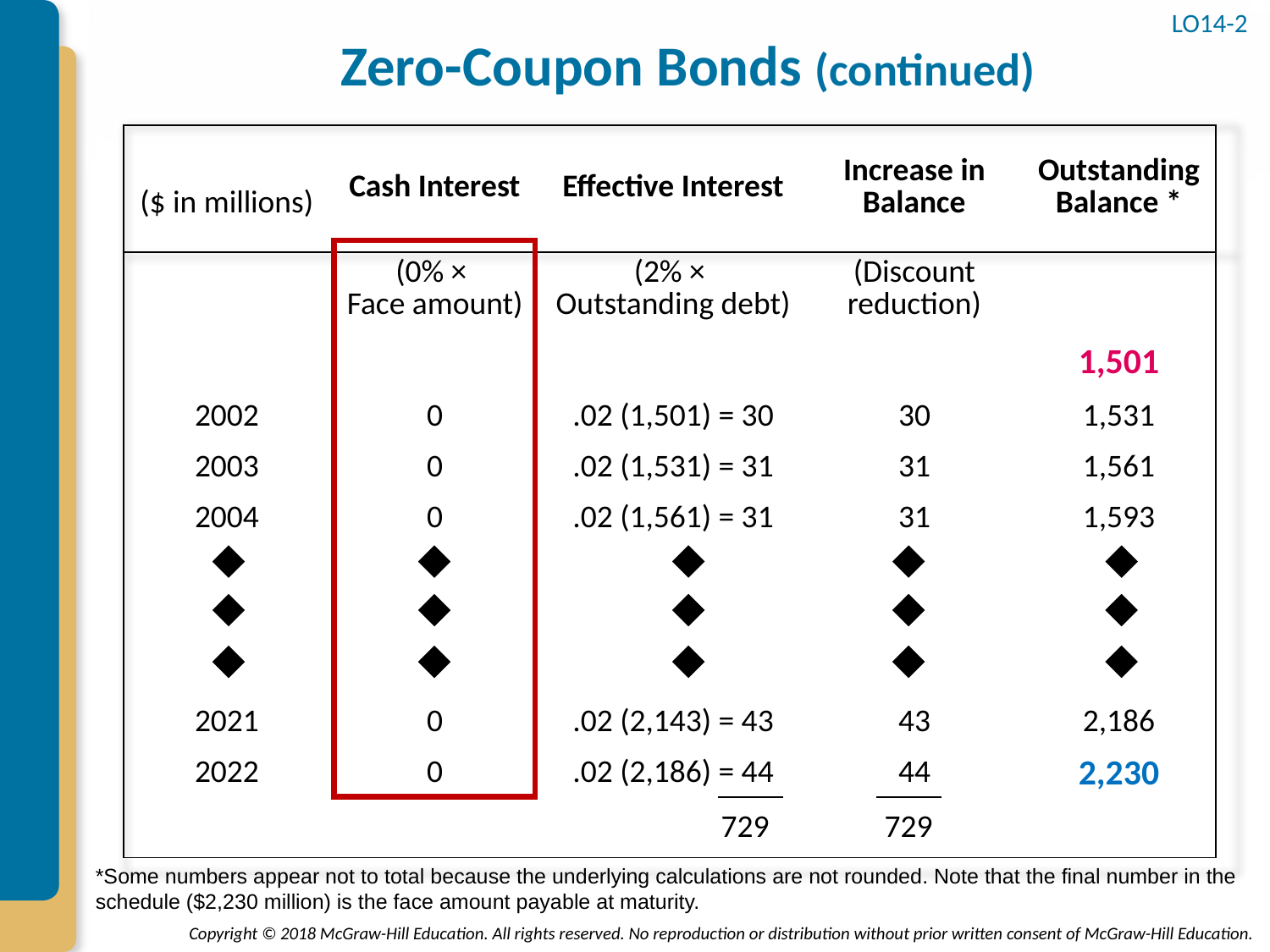

# Zero-Coupon Bonds (continued)
LO14-2
| ($ in millions) | Cash Interest | Effective Interest | Increase in Balance | Outstanding Balance \* |
| --- | --- | --- | --- | --- |
|  | (0% × Face amount) | (2% × Outstanding debt) | (Discount reduction) |  |
|  |  |  |  | 1,501 |
| 2002 | 0 | .02 (1,501) = 30 | 30 | 1,531 |
| 2003 | 0 | .02 (1,531) = 31 | 31 | 1,561 |
| 2004 | 0 | .02 (1,561) = 31 | 31 | 1,593 |
|  |  |  |  |  |
|  |  |  |  |  |
|  |  |  |  |  |
| 2021 | 0 | .02 (2,143) = 43 | 43 | 2,186 |
| 2022 | 0 | .02 (2,186) = 44 | 44 | 2,230 |
|  |  | 729 | 729 |  |

*Some numbers appear not to total because the underlying calculations are not rounded. Note that the final number in the schedule ($2,230 million) is the face amount payable at maturity.